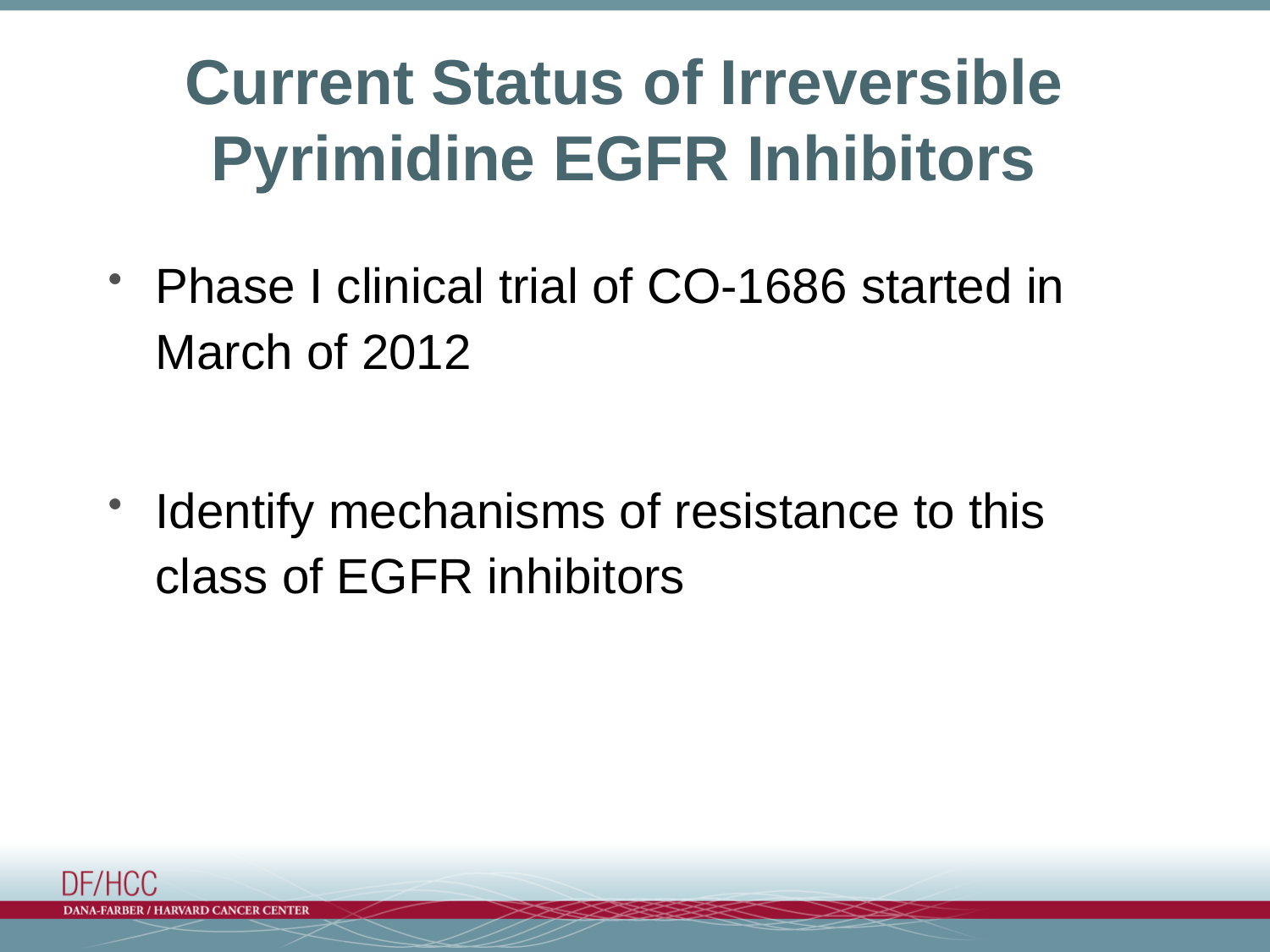

# Current Status of Irreversible Pyrimidine EGFR Inhibitors
Phase I clinical trial of CO-1686 started in March of 2012

Identify mechanisms of resistance to this class of EGFR inhibitors